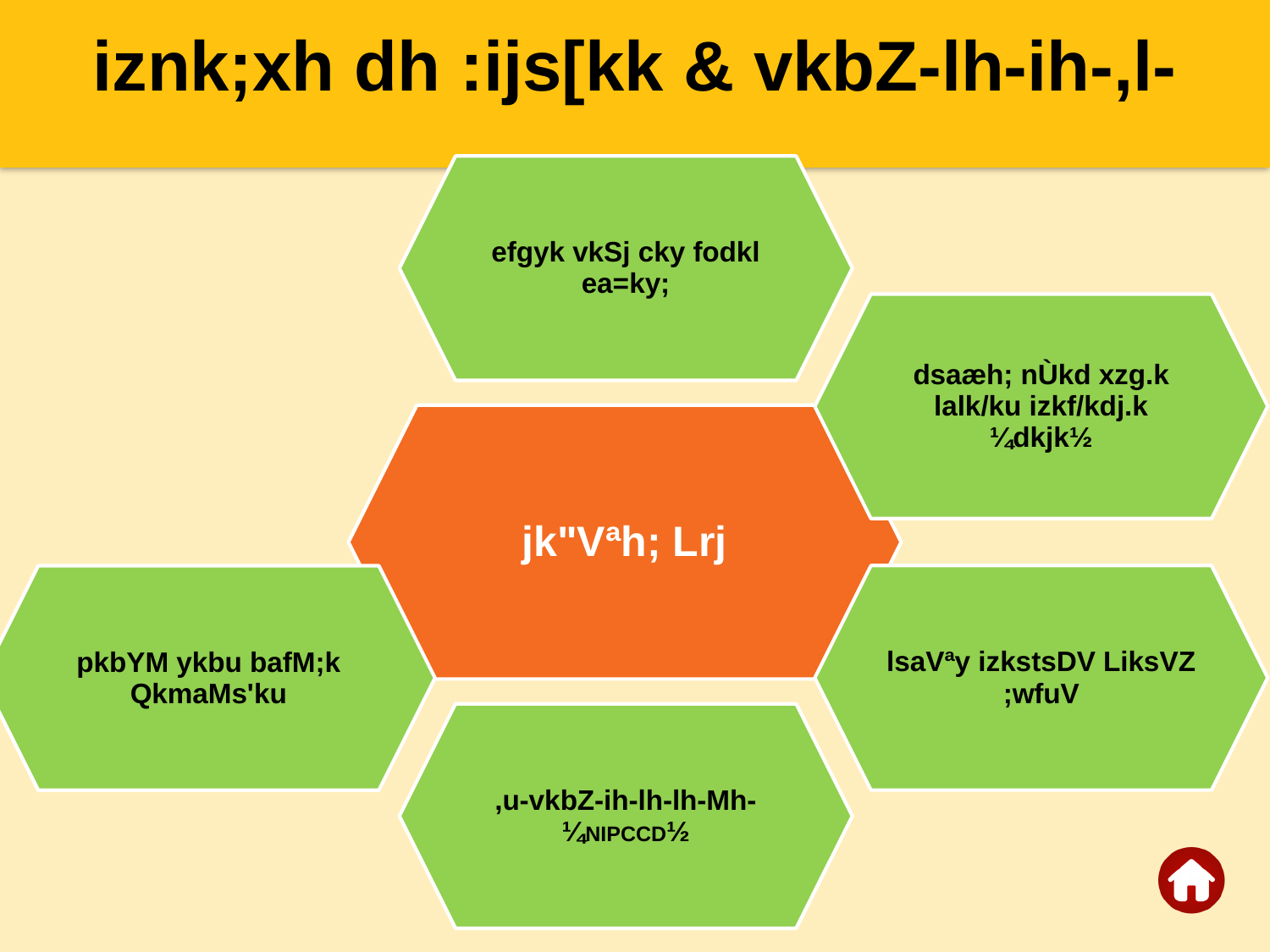

iznk;xh dh :ijs[kk & vkbZ-lh-ih-,l-
jk"Vªh; Lrj
efgyk vkSj cky fodkl ea=ky;
dsaæh; nÙkd xzg.k lalk/ku izkf/kdj.k ¼dkjk½
lsaVªy izkstsDV LiksVZ ;wfuV
,u-vkbZ-ih-lh-lh-Mh- ¼NIPCCD½
pkbYM ykbu bafM;k QkmaMs'ku